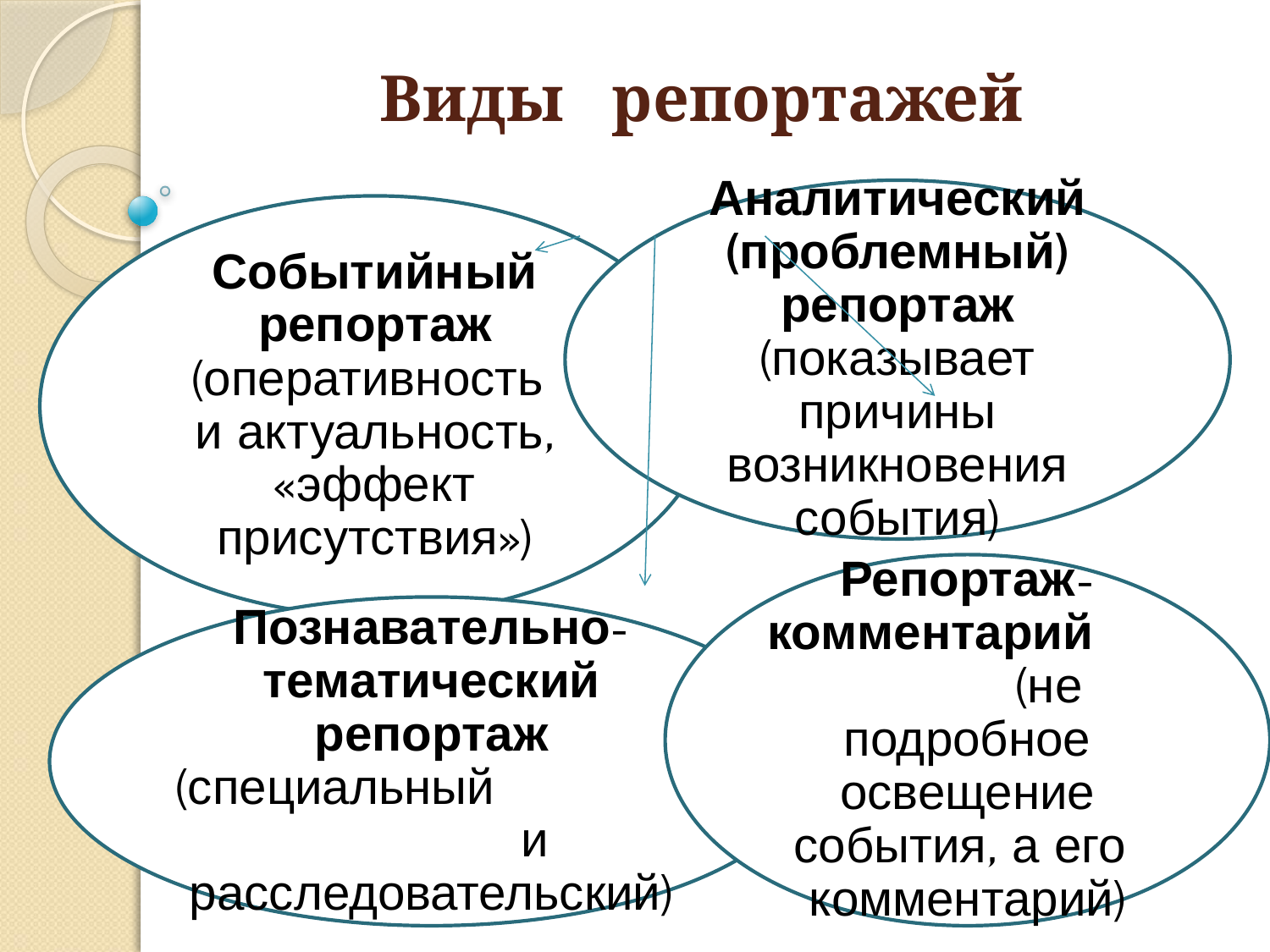

# Виды   репортажей
Аналитический (проблемный) репортаж (показывает причины возникновения события)
Событийный репортаж (оперативность
и актуальность, «эффект присутствия»)
Репортаж-комментарий                 (не подробное освещение события, а его  комментарий)
Познавательно-тематический репортаж (специальный                            и расследовательский)